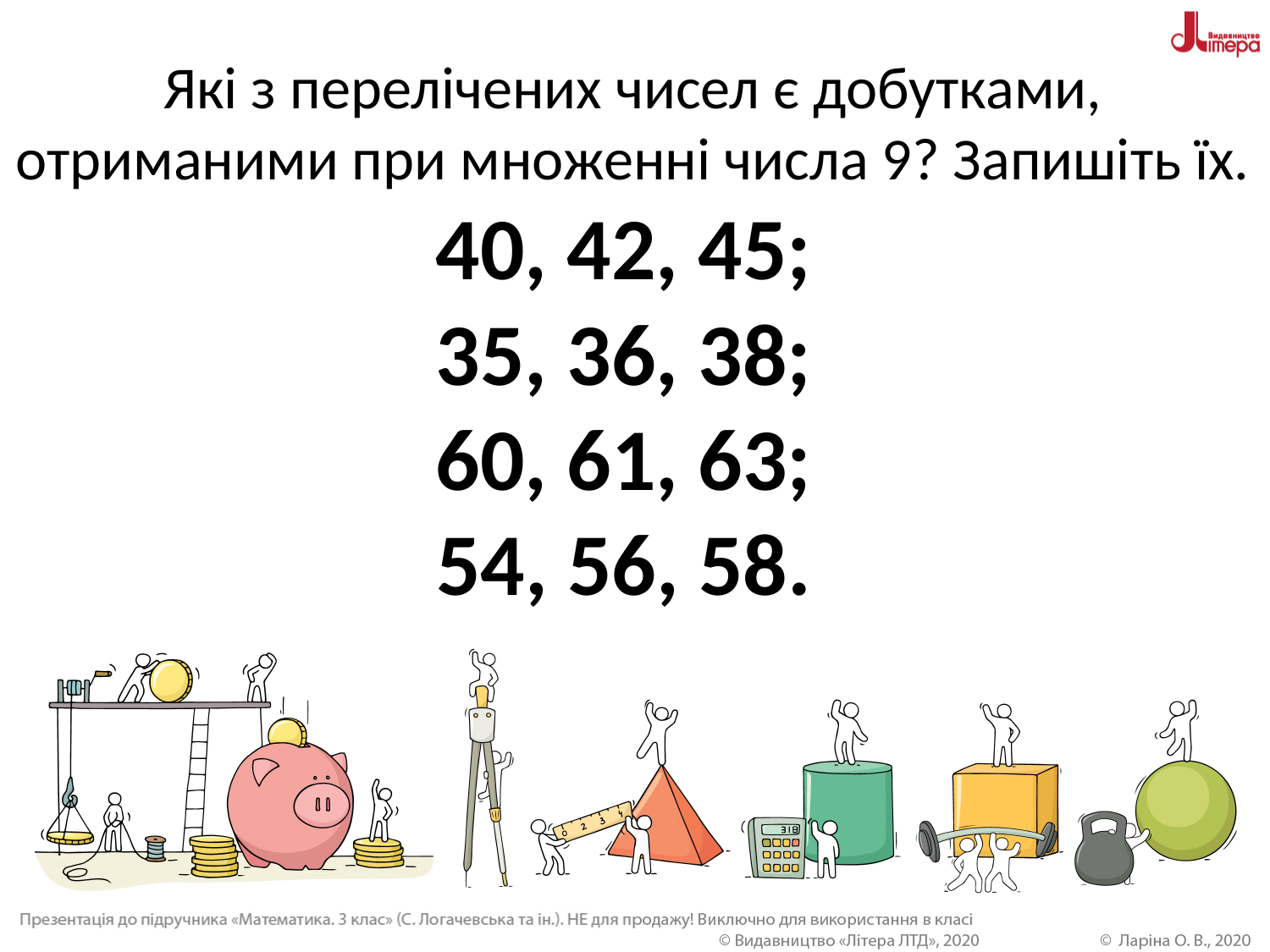

# Які з перелічених чисел є добутками, отриманими при множенні числа 9? Запишіть їх. 40, 42, 45; 35, 36, 38; 60, 61, 63; 54, 56, 58.